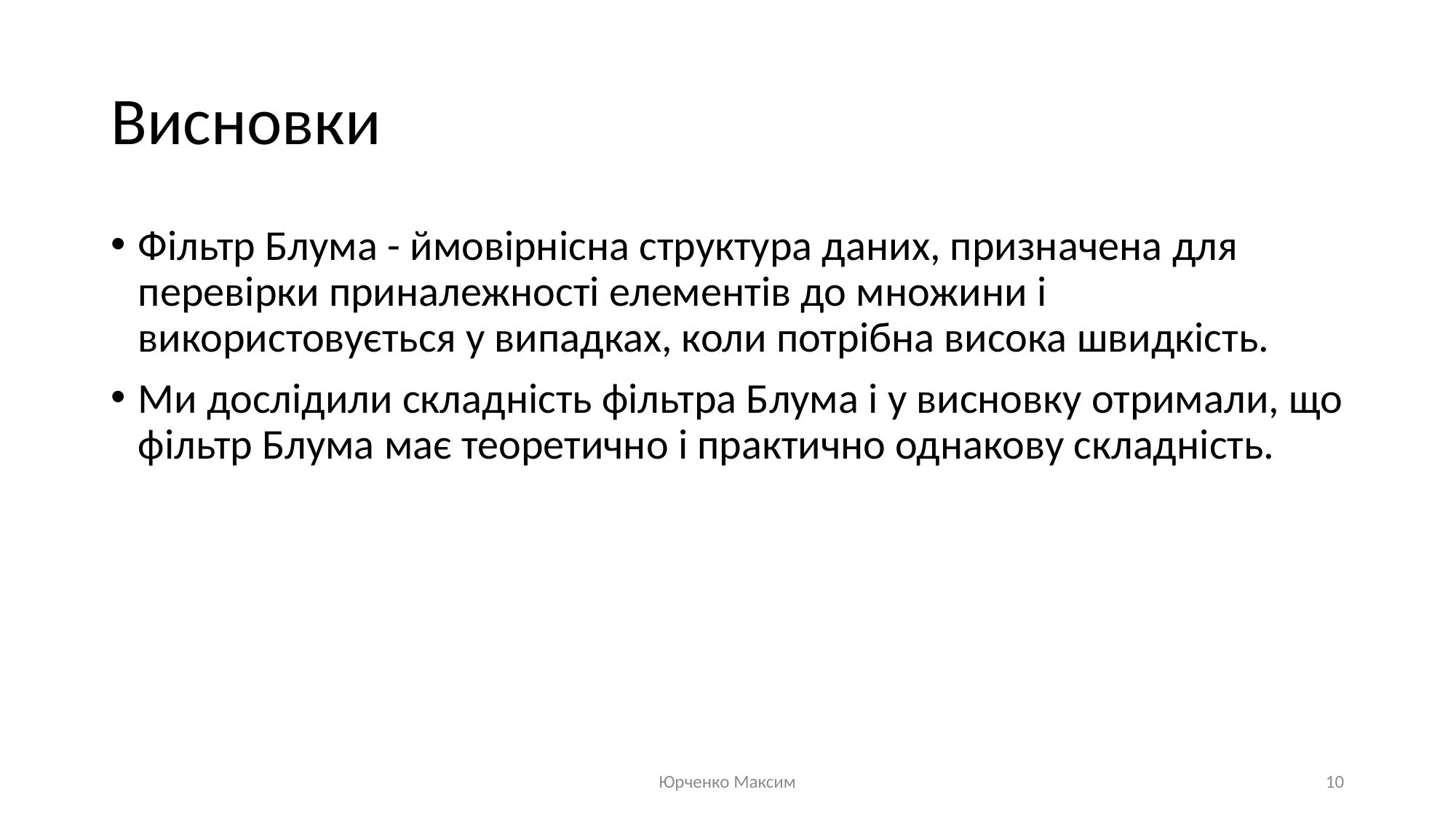

# Висновки
Фільтр Блума - ймовірнісна структура даних, призначена для перевірки приналежності елементів до множини і використовується у випадках, коли потрібна висока швидкість.
Ми дослідили складність фільтра Блума і у висновку отримали, що фільтр Блума має теоретично і практично однакову складність.

Юрченко Максим
10